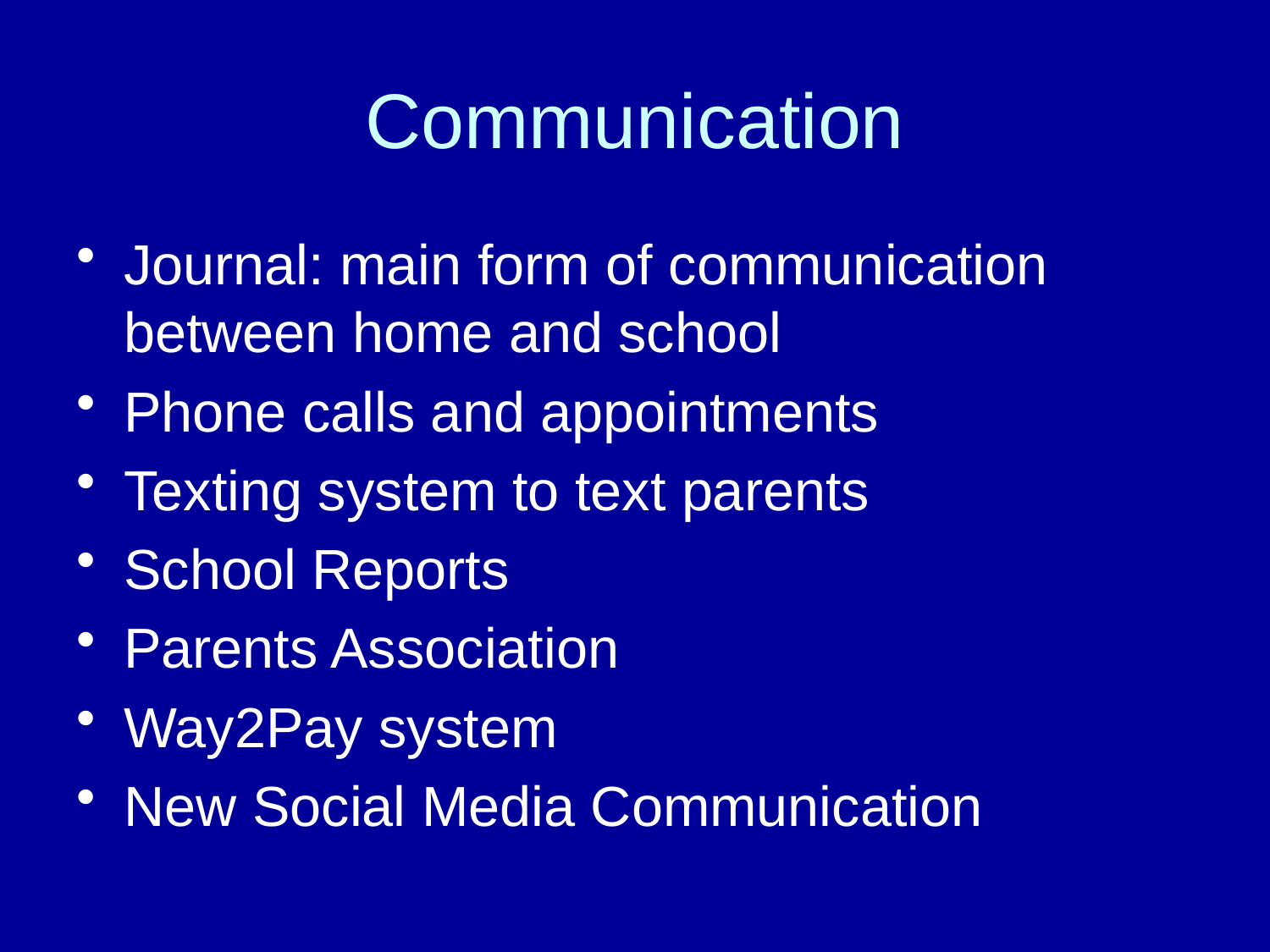

# Communication
Journal: main form of communication between home and school
Phone calls and appointments
Texting system to text parents
School Reports
Parents Association
Way2Pay system
New Social Media Communication